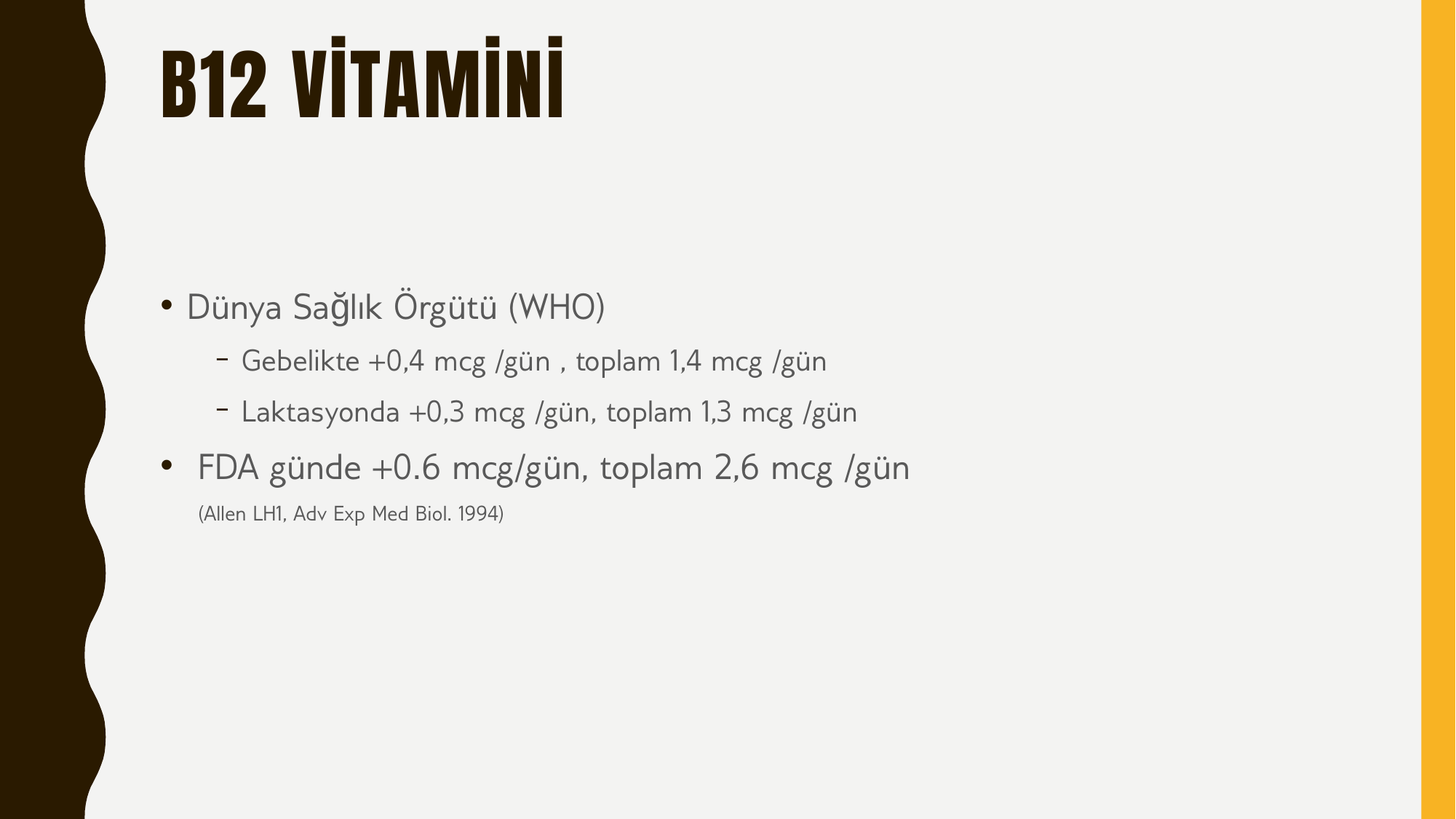

# B12 vitamini
Dünya Sağlık Örgütü (WHO)
Gebelikte +0,4 mcg /gün , toplam 1,4 mcg /gün
Laktasyonda +0,3 mcg /gün, toplam 1,3 mcg /gün
 FDA günde +0.6 mcg/gün, toplam 2,6 mcg /gün
      (Allen LH1, Adv Exp Med Biol. 1994)